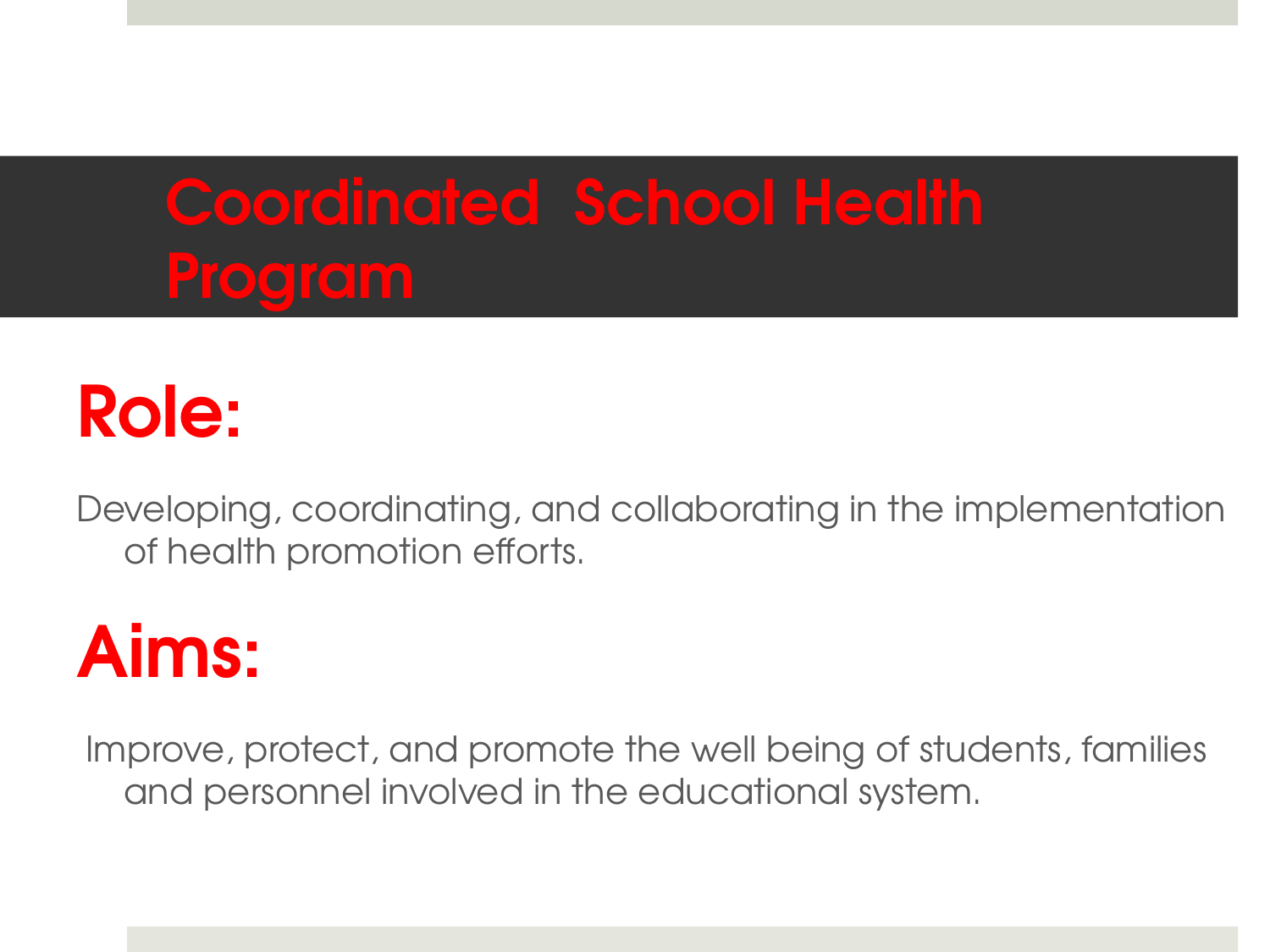

# Coordinated  School Health Program
Role:
Developing, coordinating, and collaborating in the implementation of health promotion efforts.
Aims:
 Improve, protect, and promote the well being of students, families and personnel involved in the educational system.